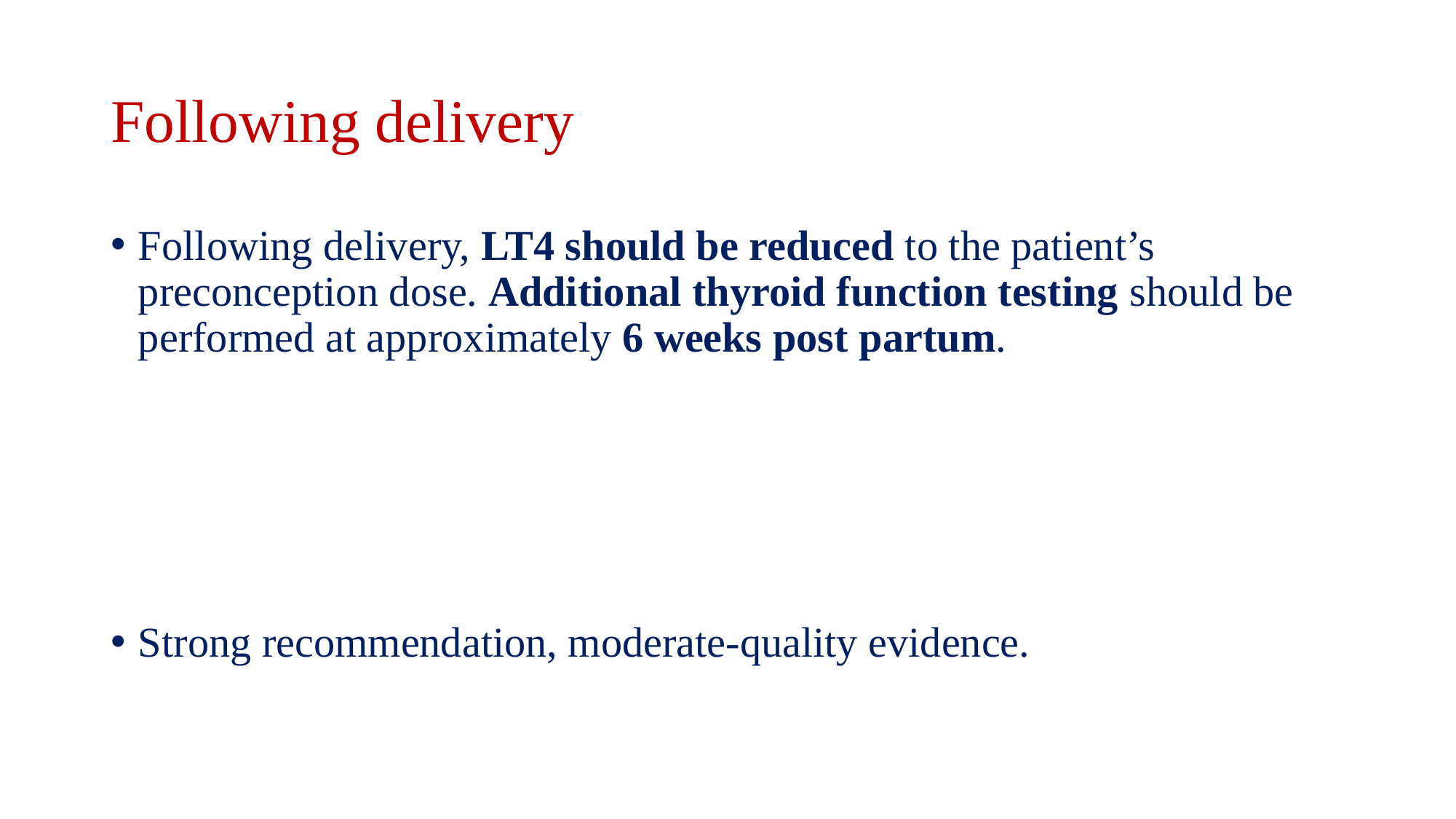

# Following delivery
Following delivery, LT4 should be reduced to the patient’s preconception dose. Additional thyroid function testing should be performed at approximately 6 weeks post partum.

Strong recommendation, moderate-quality evidence.